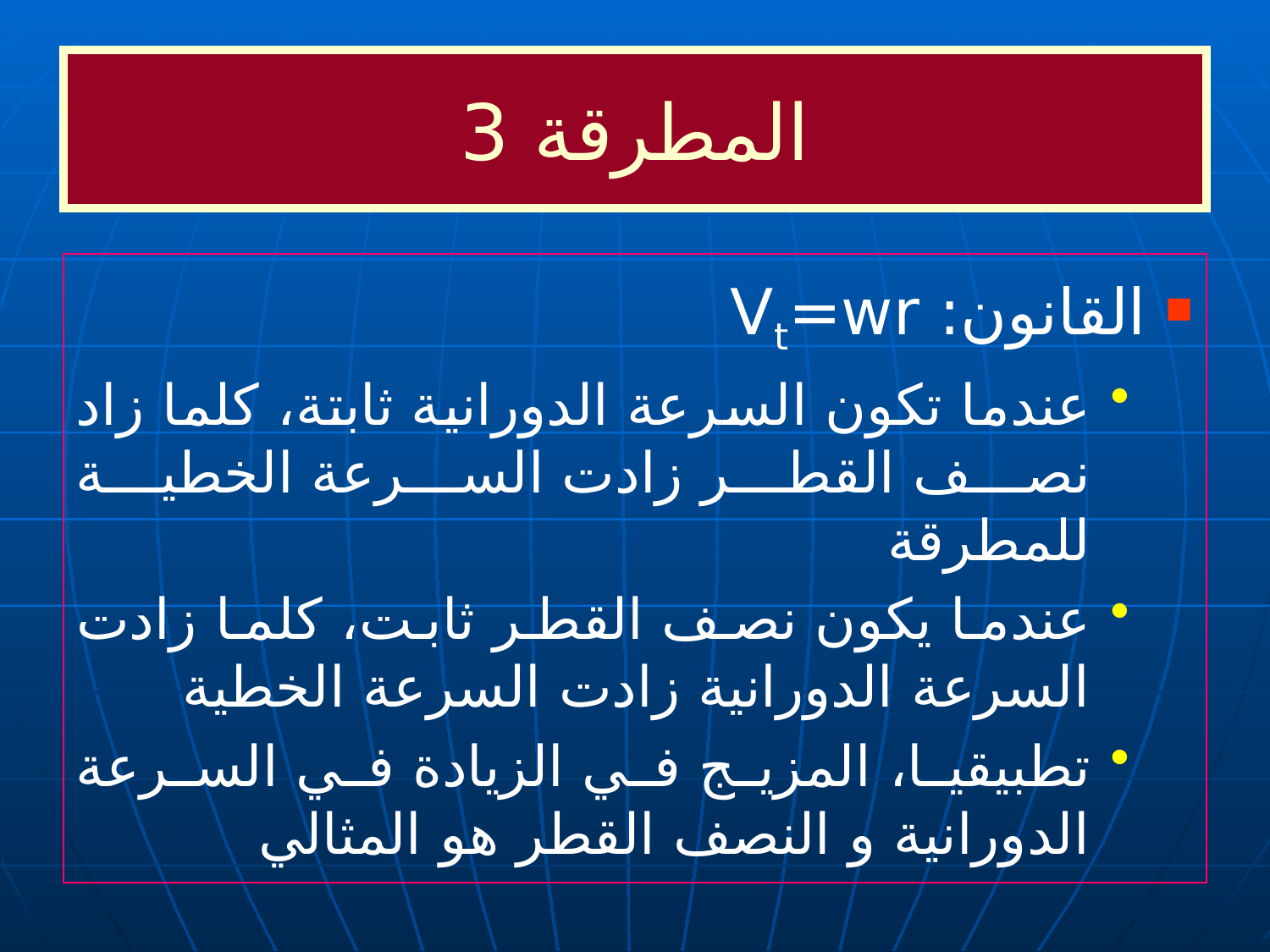

# المطرقة 3
القانون: Vt=wr
عندما تكون السرعة الدورانية ثابتة، كلما زاد نصف القطر زادت السرعة الخطية للمطرقة
عندما يكون نصف القطر ثابت، كلما زادت السرعة الدورانية زادت السرعة الخطية
تطبيقيا، المزيج في الزيادة في السرعة الدورانية و النصف القطر هو المثالي